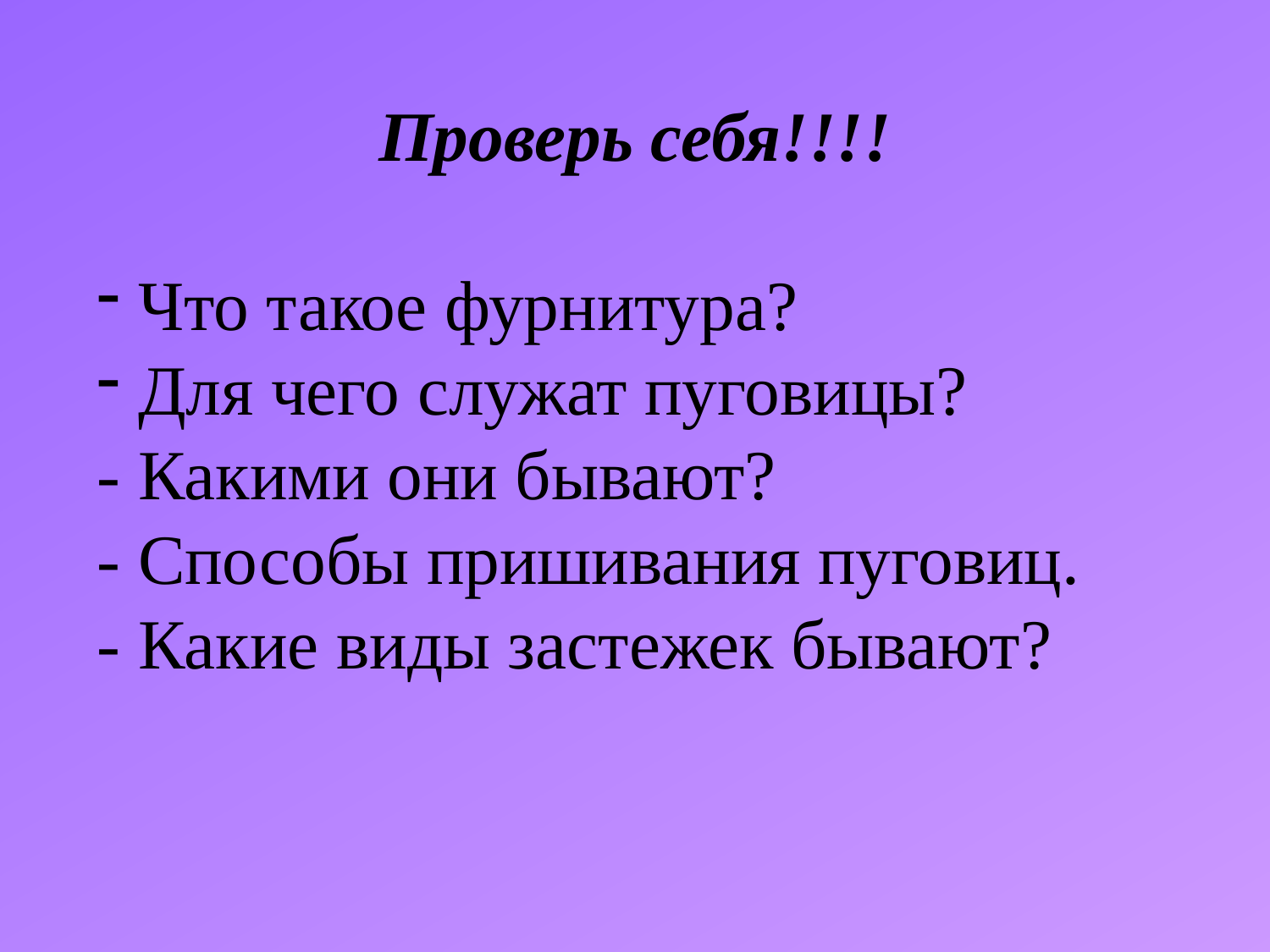

Проверь себя!!!!

 Что такое фурнитура?
 Для чего служат пуговицы?
- Какими они бывают?
- Способы пришивания пуговиц.
- Какие виды застежек бывают?